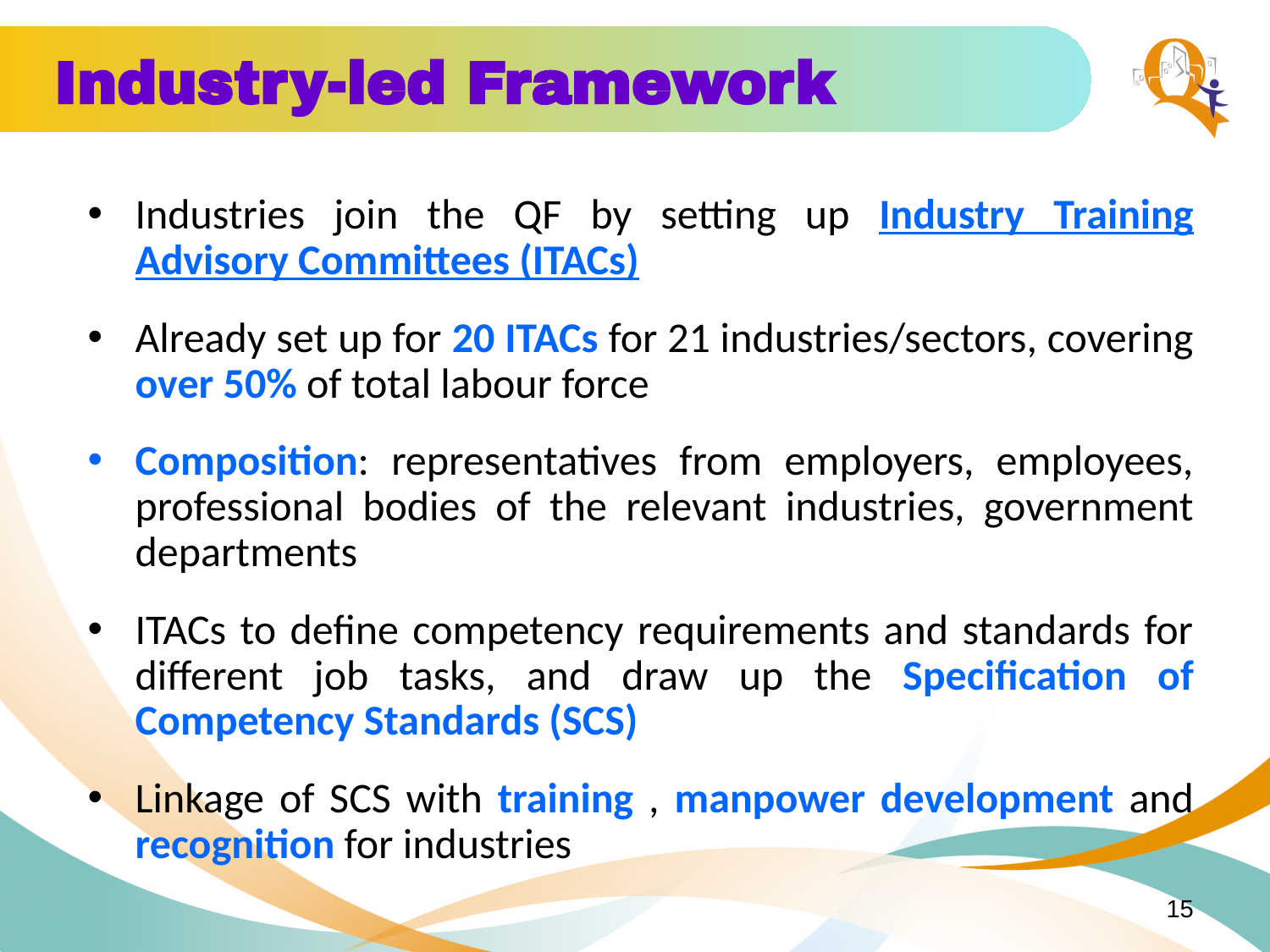

# Industry-led Framework

Industries join the QF by setting up Industry Training Advisory Committees (ITACs)
Already set up for 20 ITACs for 21 industries/sectors, covering over 50% of total labour force
Composition: representatives from employers, employees, professional bodies of the relevant industries, government departments
ITACs to define competency requirements and standards for different job tasks, and draw up the Specification of Competency Standards (SCS)
Linkage of SCS with training , manpower development and recognition for industries
15